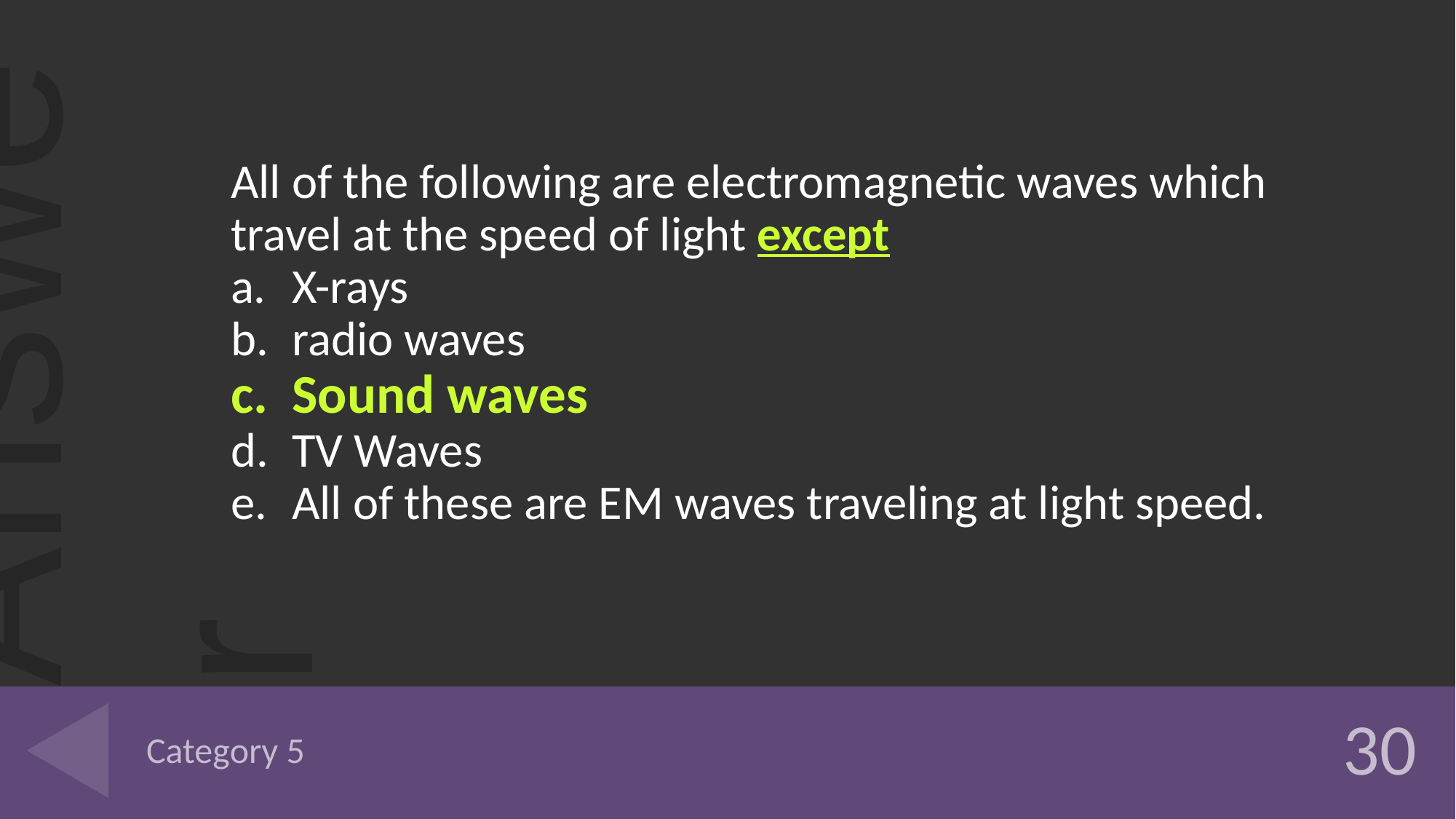

All of the following are electromagnetic waves which travel at the speed of light except
X-rays
radio waves
Sound waves
TV Waves
All of these are EM waves traveling at light speed.
# Category 5
30